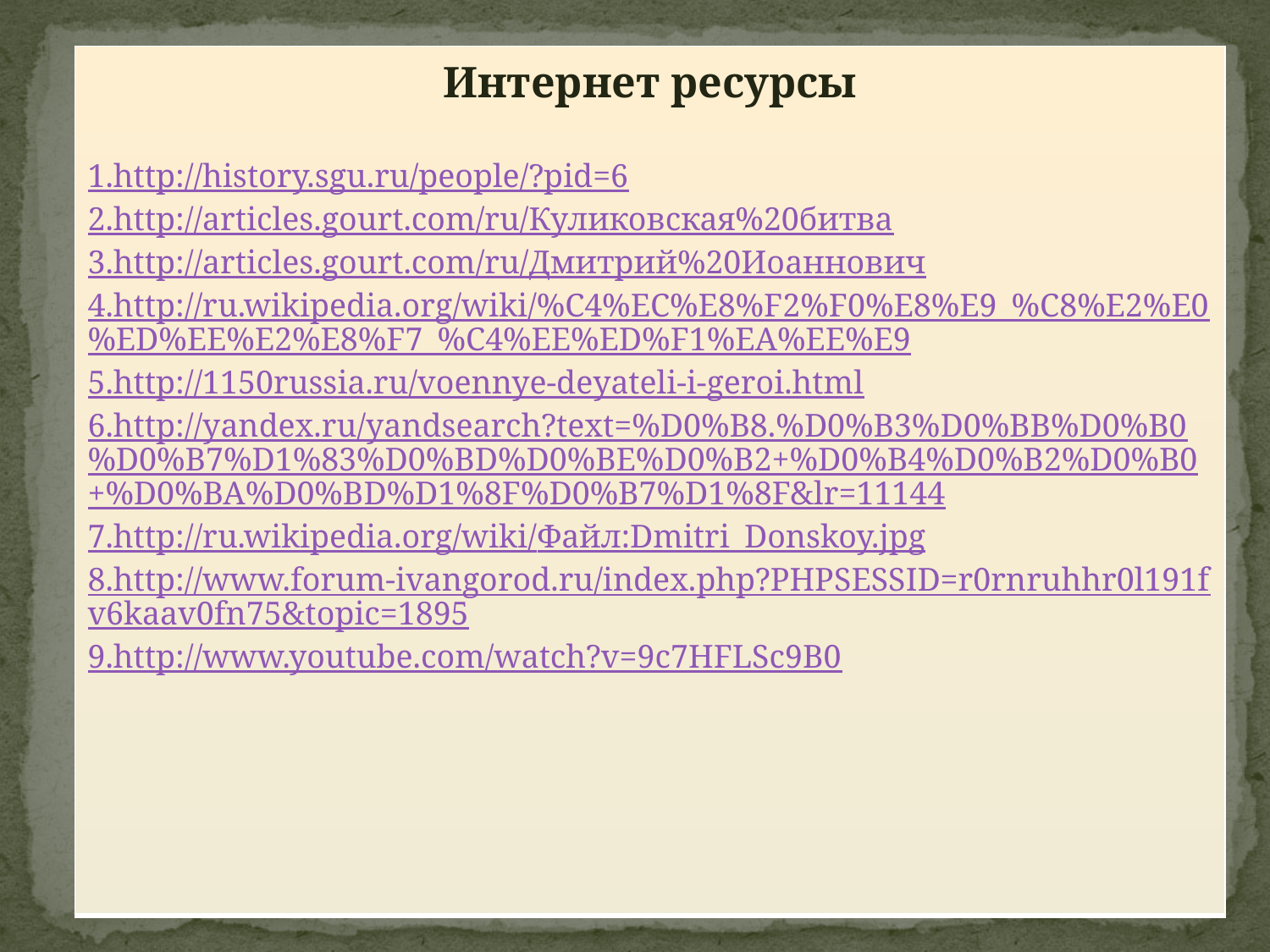

| Интернет ресурсы 1.http://history.sgu.ru/people/?pid=6 2.http://articles.gourt.com/ru/Куликовская%20битва 3.http://articles.gourt.com/ru/Дмитрий%20Иоаннович 4.http://ru.wikipedia.org/wiki/%C4%EC%E8%F2%F0%E8%E9\_%C8%E2%E0%ED%EE%E2%E8%F7\_%C4%EE%ED%F1%EA%EE%E9 5.http://1150russia.ru/voennye-deyateli-i-geroi.html 6.http://yandex.ru/yandsearch?text=%D0%B8.%D0%B3%D0%BB%D0%B0%D0%B7%D1%83%D0%BD%D0%BE%D0%B2+%D0%B4%D0%B2%D0%B0+%D0%BA%D0%BD%D1%8F%D0%B7%D1%8F&lr=11144 7.http://ru.wikipedia.org/wiki/Файл:Dmitri\_Donskoy.jpg 8.http://www.forum-ivangorod.ru/index.php?PHPSESSID=r0rnruhhr0l191fv6kaav0fn75&topic=1895 9.http://www.youtube.com/watch?v=9c7HFLSc9B0 |
| --- |